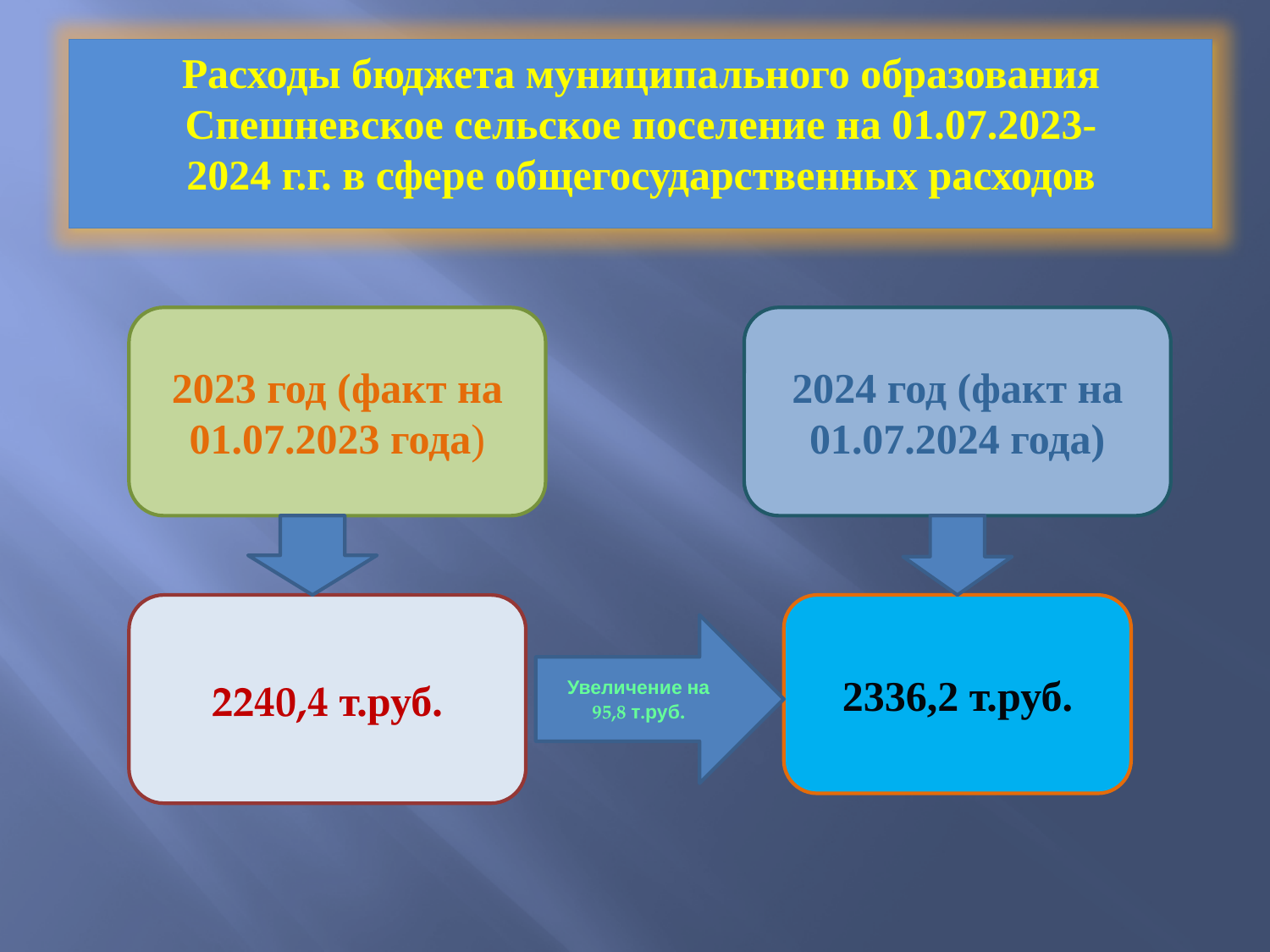

Расходы бюджета муниципального образования Спешневское сельское поселение на 01.07.2023-
2024 г.г. в сфере общегосударственных расходов
2023 год (факт на 01.07.2023 года)
2024 год (факт на 01.07.2024 года)

2240,4 т.руб.
2336,2 т.руб.
Увеличение на 95,8 т.руб.